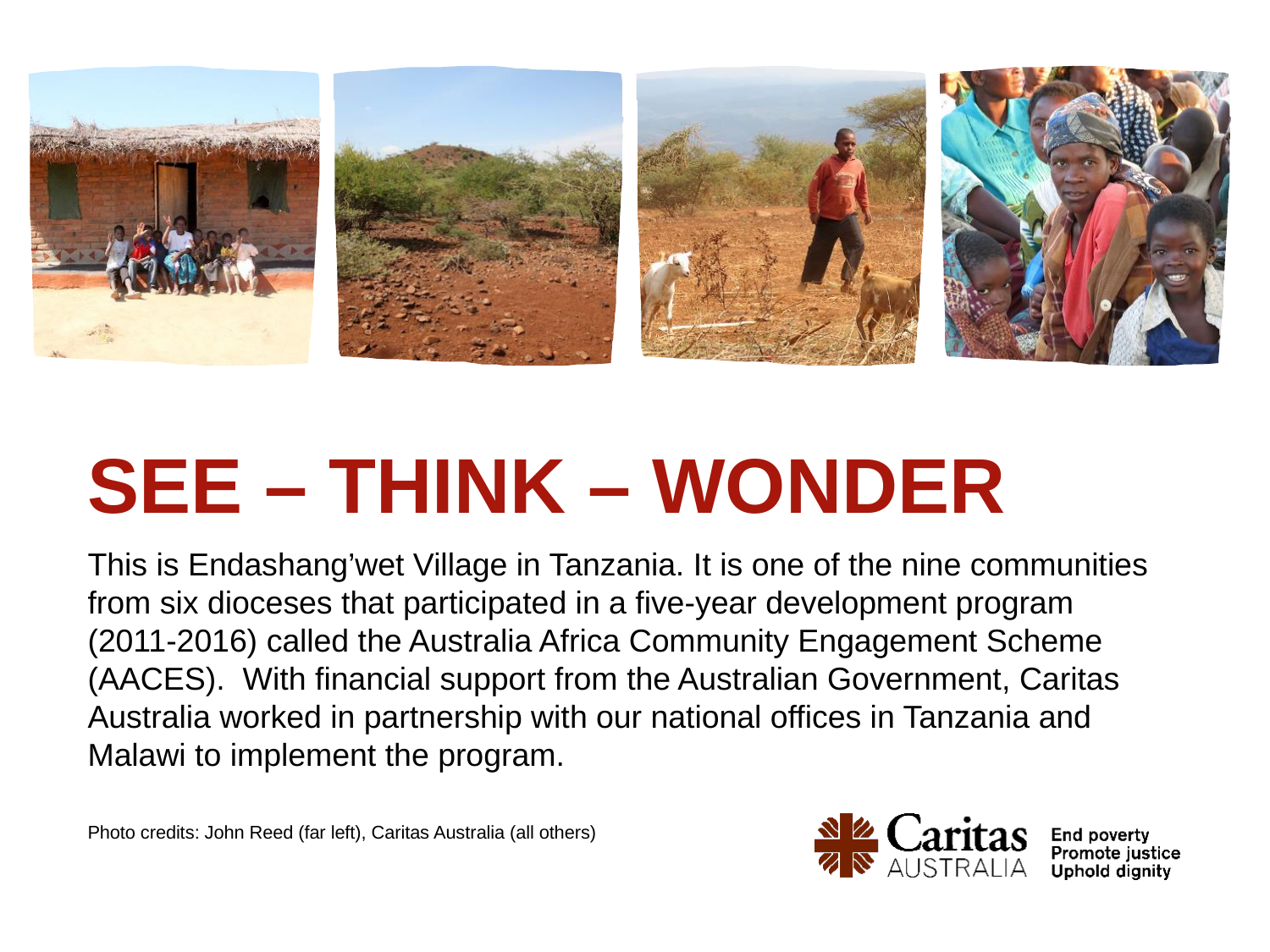

# SEE – THINK – WONDER
This is Endashang’wet Village in Tanzania. It is one of the nine communities from six dioceses that participated in a five-year development program (2011-2016) called the Australia Africa Community Engagement Scheme (AACES).  With financial support from the Australian Government, Caritas Australia worked in partnership with our national offices in Tanzania and Malawi to implement the program.
Photo credits: John Reed (far left), Caritas Australia (all others)